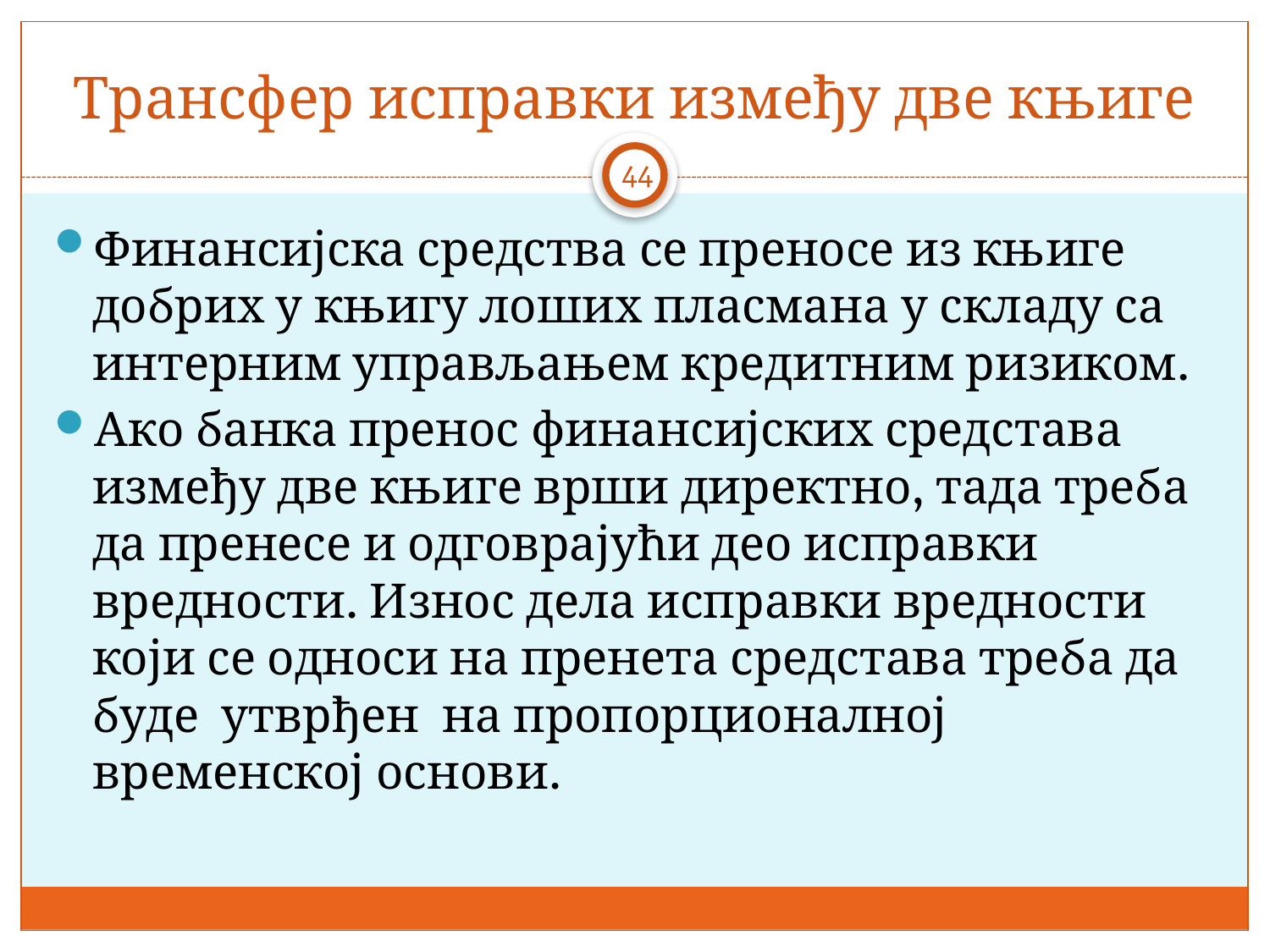

# Трансфер исправки између две књиге
44
Финансијска средства се преносе из књиге добрих у књигу лоших пласмана у складу са интерним управљањем кредитним ризиком.
Ако банка пренос финансијских средстава између две књиге врши директно, тада треба да пренесе и одговрајући део исправки вредности. Износ дела исправки вредности који се односи на пренета средстава треба да буде  утврђен  на пропорционалној временској основи.